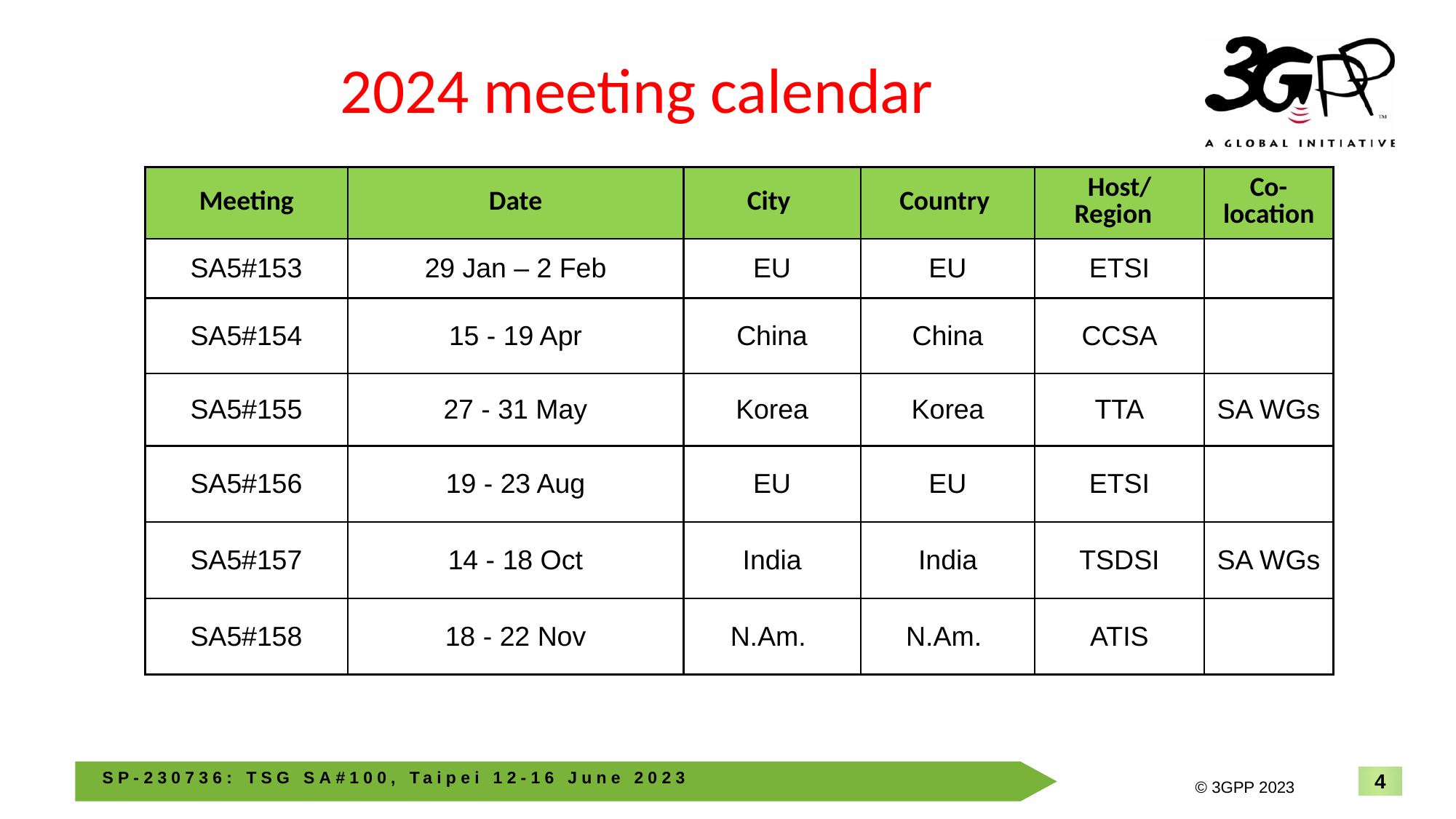

# 2024 meeting calendar
| Meeting | Date | City | Country | Host/ Region | Co-location |
| --- | --- | --- | --- | --- | --- |
| SA5#153 | 29 Jan – 2 Feb | EU | EU | ETSI |  |
| SA5#154 | 15 - 19 Apr | China | China | CCSA |  |
| SA5#155 | 27 - 31 May | Korea | Korea | TTA | SA WGs |
| SA5#156 | 19 - 23 Aug | EU | EU | ETSI |  |
| SA5#157 | 14 - 18 Oct | India | India | TSDSI | SA WGs |
| SA5#158 | 18 - 22 Nov | N.Am. | N.Am. | ATIS |  |